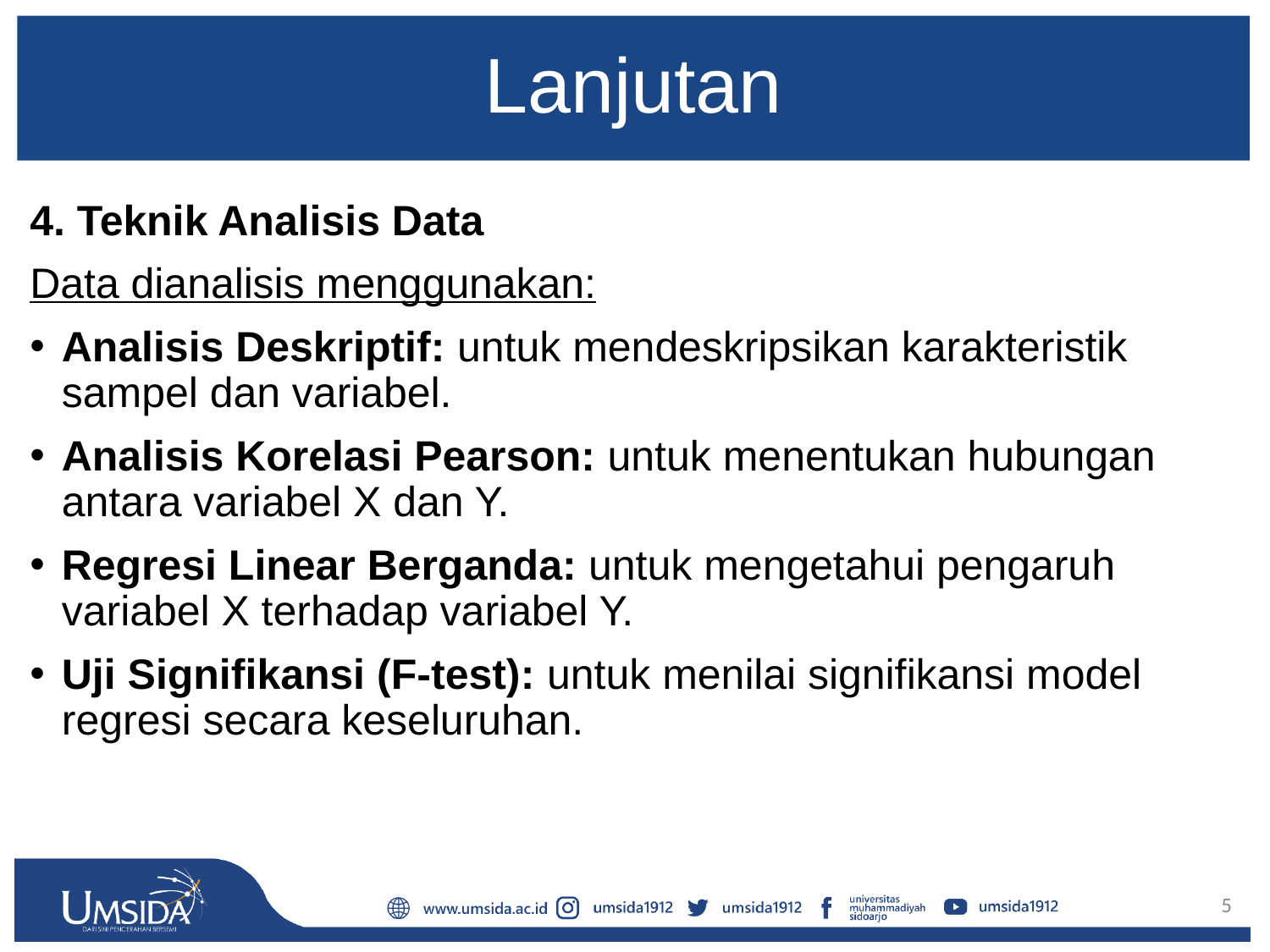

# Lanjutan
4. Teknik Analisis Data
Data dianalisis menggunakan:
Analisis Deskriptif: untuk mendeskripsikan karakteristik sampel dan variabel.
Analisis Korelasi Pearson: untuk menentukan hubungan antara variabel X dan Y.
Regresi Linear Berganda: untuk mengetahui pengaruh variabel X terhadap variabel Y.
Uji Signifikansi (F-test): untuk menilai signifikansi model regresi secara keseluruhan.